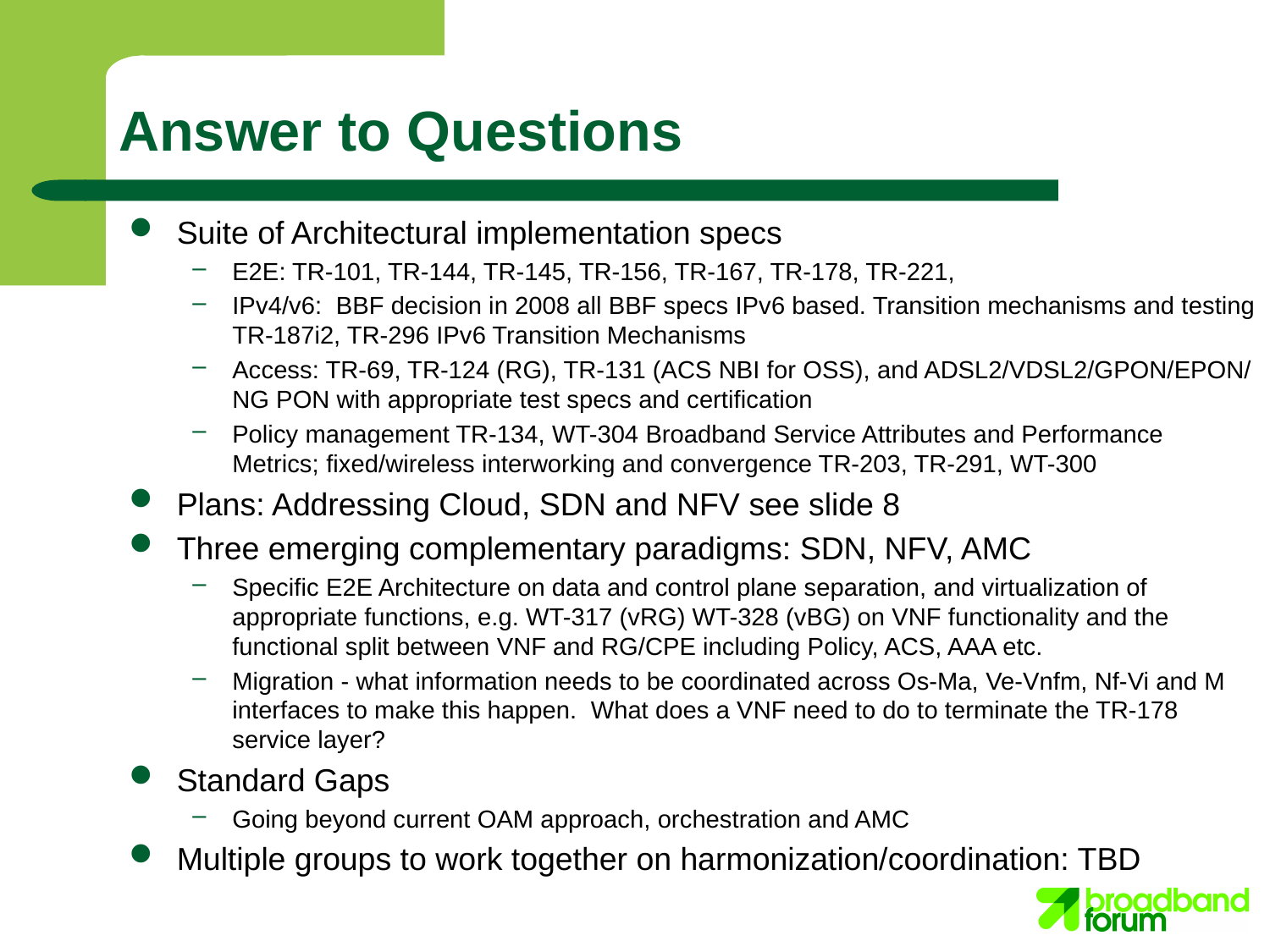

# Answer to Questions
Suite of Architectural implementation specs
E2E: TR-101, TR-144, TR-145, TR-156, TR-167, TR-178, TR-221,
IPv4/v6:  BBF decision in 2008 all BBF specs IPv6 based. Transition mechanisms and testing TR-187i2, TR-296 IPv6 Transition Mechanisms
Access: TR-69, TR-124 (RG), TR-131 (ACS NBI for OSS), and ADSL2/VDSL2/GPON/EPON/ NG PON with appropriate test specs and certification
Policy management TR-134, WT-304 Broadband Service Attributes and Performance Metrics; fixed/wireless interworking and convergence TR-203, TR-291, WT-300
Plans: Addressing Cloud, SDN and NFV see slide 8
Three emerging complementary paradigms: SDN, NFV, AMC
Specific E2E Architecture on data and control plane separation, and virtualization of appropriate functions, e.g. WT-317 (vRG) WT-328 (vBG) on VNF functionality and the functional split between VNF and RG/CPE including Policy, ACS, AAA etc.
Migration - what information needs to be coordinated across Os-Ma, Ve-Vnfm, Nf-Vi and M interfaces to make this happen.  What does a VNF need to do to terminate the TR-178 service layer?
Standard Gaps
Going beyond current OAM approach, orchestration and AMC
Multiple groups to work together on harmonization/coordination: TBD

12